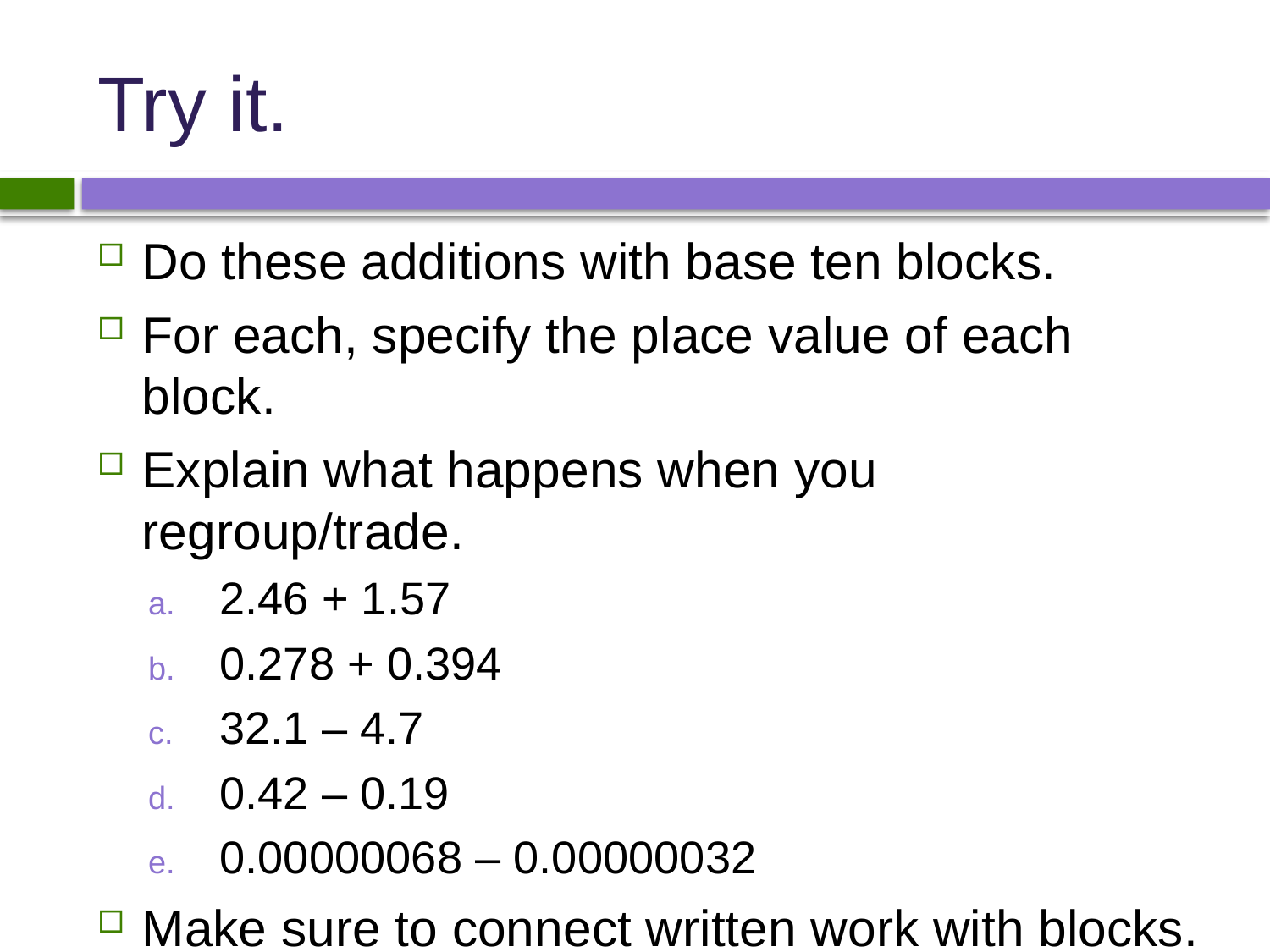

# Try it.
Do these additions with base ten blocks.
For each, specify the place value of each block.
Explain what happens when you regroup/trade.
2.46 + 1.57
0.278 + 0.394
32.1 – 4.7
0.42 – 0.19
0.00000068 – 0.00000032
Make sure to connect written work with blocks.